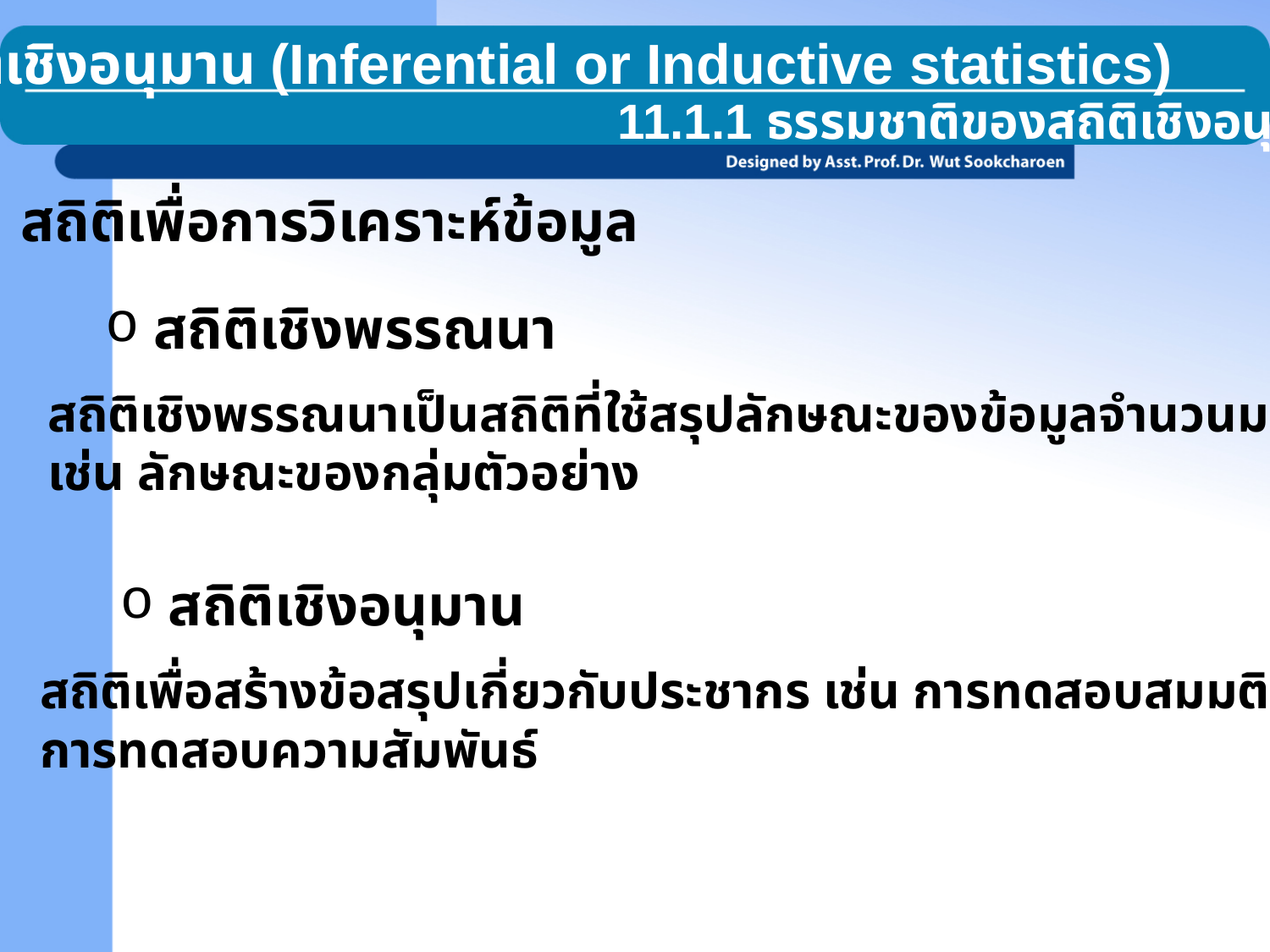

11.1 สถิติเชิงอนุมาน (Inferential or Inductive statistics)
11.1.1 ธรรมชาติของสถิติเชิงอนุมาน
สถิติเพื่อการวิเคราะห์ข้อมูล
 สถิติเชิงพรรณนา
สถิติเชิงพรรณนาเป็นสถิติที่ใช้สรุปลักษณะของข้อมูลจำนวนมาก
เช่น ลักษณะของกลุ่มตัวอย่าง
 สถิติเชิงอนุมาน
สถิติเพื่อสร้างข้อสรุปเกี่ยวกับประชากร เช่น การทดสอบสมมติฐาน,
การทดสอบความสัมพันธ์